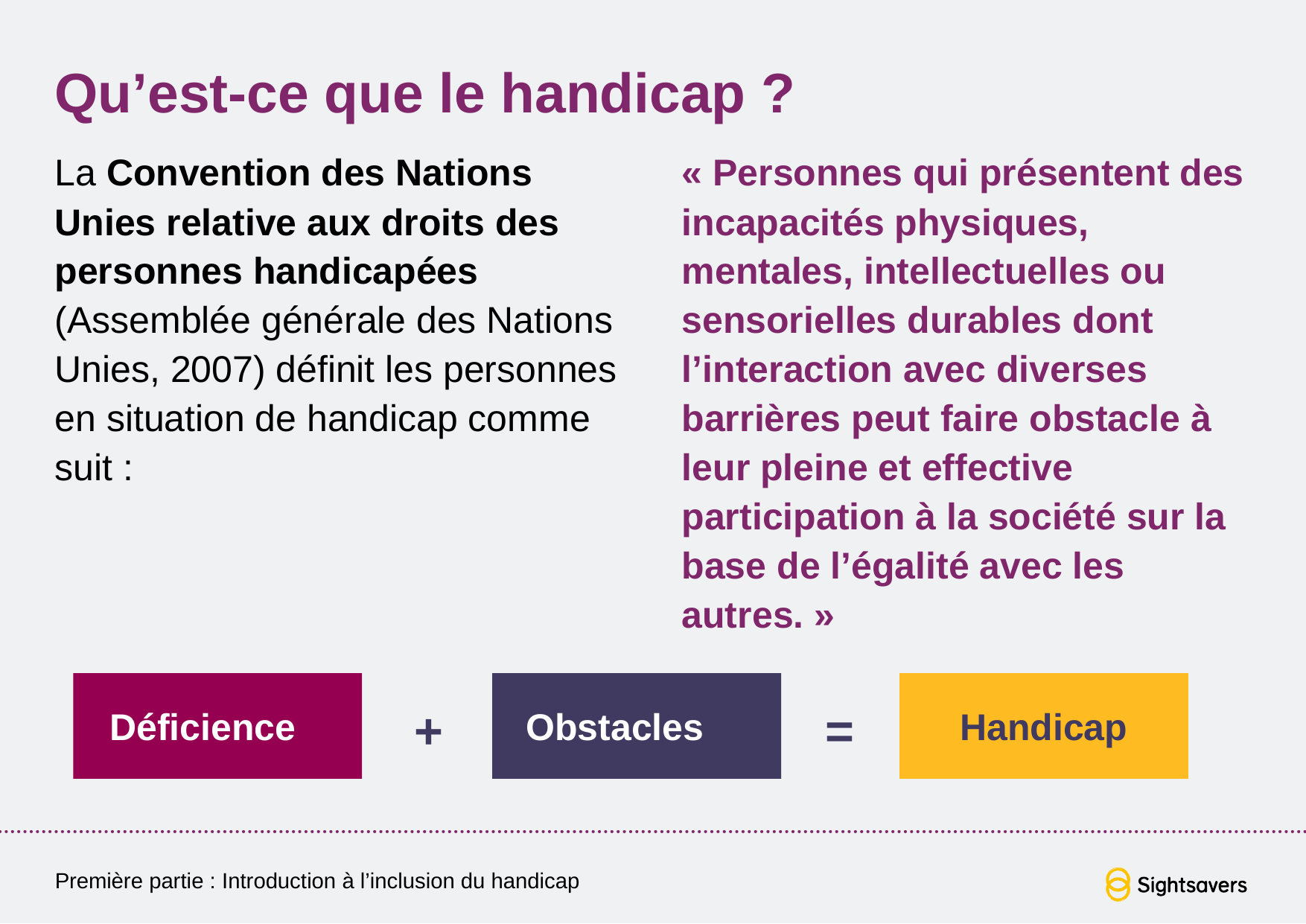

# Qu’est-ce que le handicap ?
La Convention des Nations Unies relative aux droits des personnes handicapées (Assemblée générale des Nations Unies, 2007) définit les personnes en situation de handicap comme suit :

« Personnes qui présentent des incapacités physiques, mentales, intellectuelles ou sensorielles durables dont l’interaction avec diverses barrières peut faire obstacle à leur pleine et effective participation à la société sur la base de l’égalité avec les autres. »

Déficience

Obstacles

Handicap
+
=
Première partie : Introduction à l’inclusion du handicap